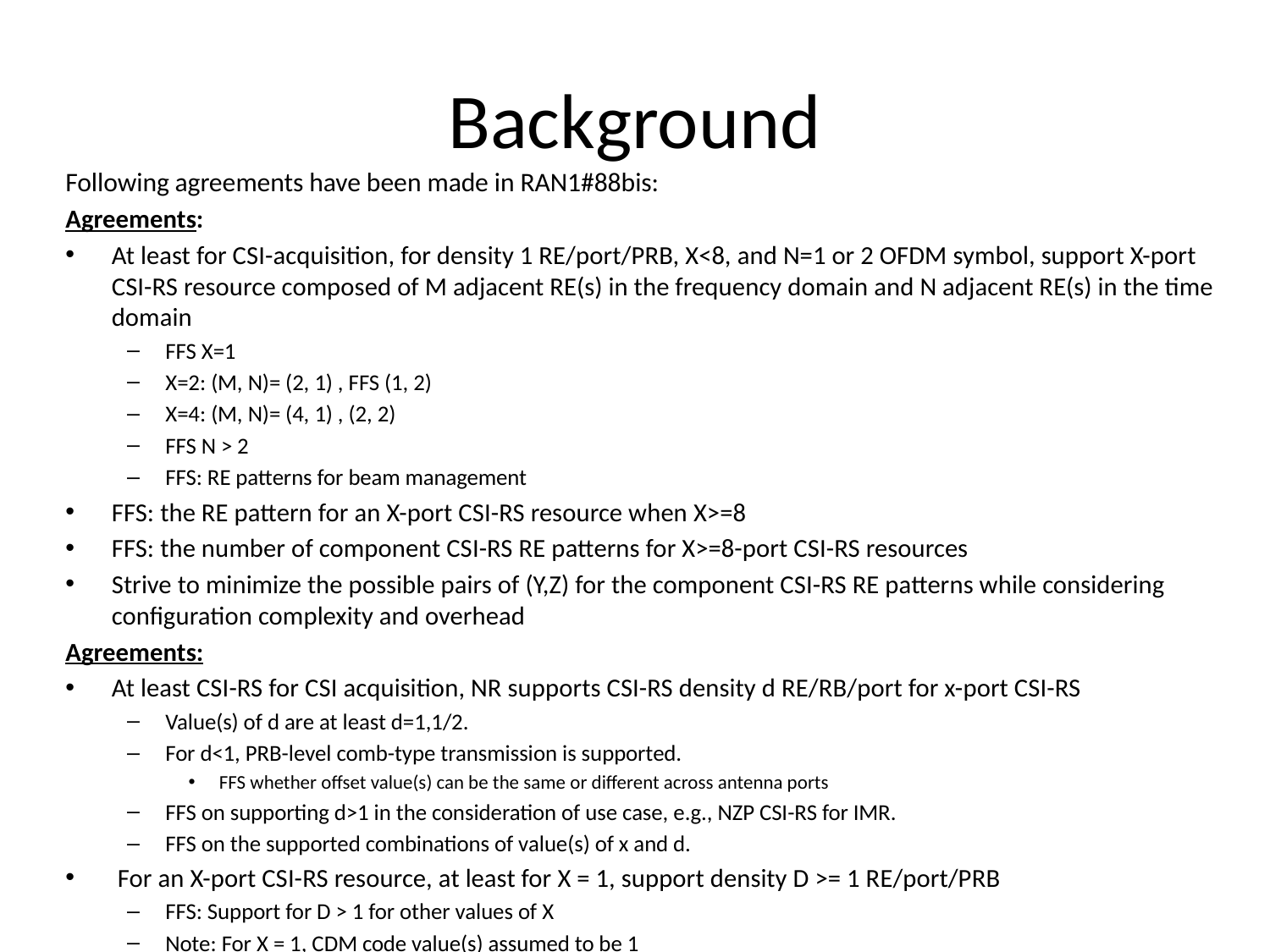

# Background
Following agreements have been made in RAN1#88bis:
Agreements:
At least for CSI-acquisition, for density 1 RE/port/PRB, X<8, and N=1 or 2 OFDM symbol, support X-port CSI-RS resource composed of M adjacent RE(s) in the frequency domain and N adjacent RE(s) in the time domain
FFS X=1
X=2: (M, N)= (2, 1) , FFS (1, 2)
X=4: (M, N)= (4, 1) , (2, 2)
FFS N > 2
FFS: RE patterns for beam management
FFS: the RE pattern for an X-port CSI-RS resource when X>=8
FFS: the number of component CSI-RS RE patterns for X>=8-port CSI-RS resources
Strive to minimize the possible pairs of (Y,Z) for the component CSI-RS RE patterns while considering configuration complexity and overhead
Agreements:
At least CSI-RS for CSI acquisition, NR supports CSI-RS density d RE/RB/port for x-port CSI-RS
Value(s) of d are at least d=1,1/2.
For d<1, PRB-level comb-type transmission is supported.
FFS whether offset value(s) can be the same or different across antenna ports
FFS on supporting d>1 in the consideration of use case, e.g., NZP CSI-RS for IMR.
FFS on the supported combinations of value(s) of x and d.
 For an X-port CSI-RS resource, at least for X = 1, support density D >= 1 RE/port/PRB
FFS: Support for D > 1 for other values of X
Note: For X = 1, CDM code value(s) assumed to be 1